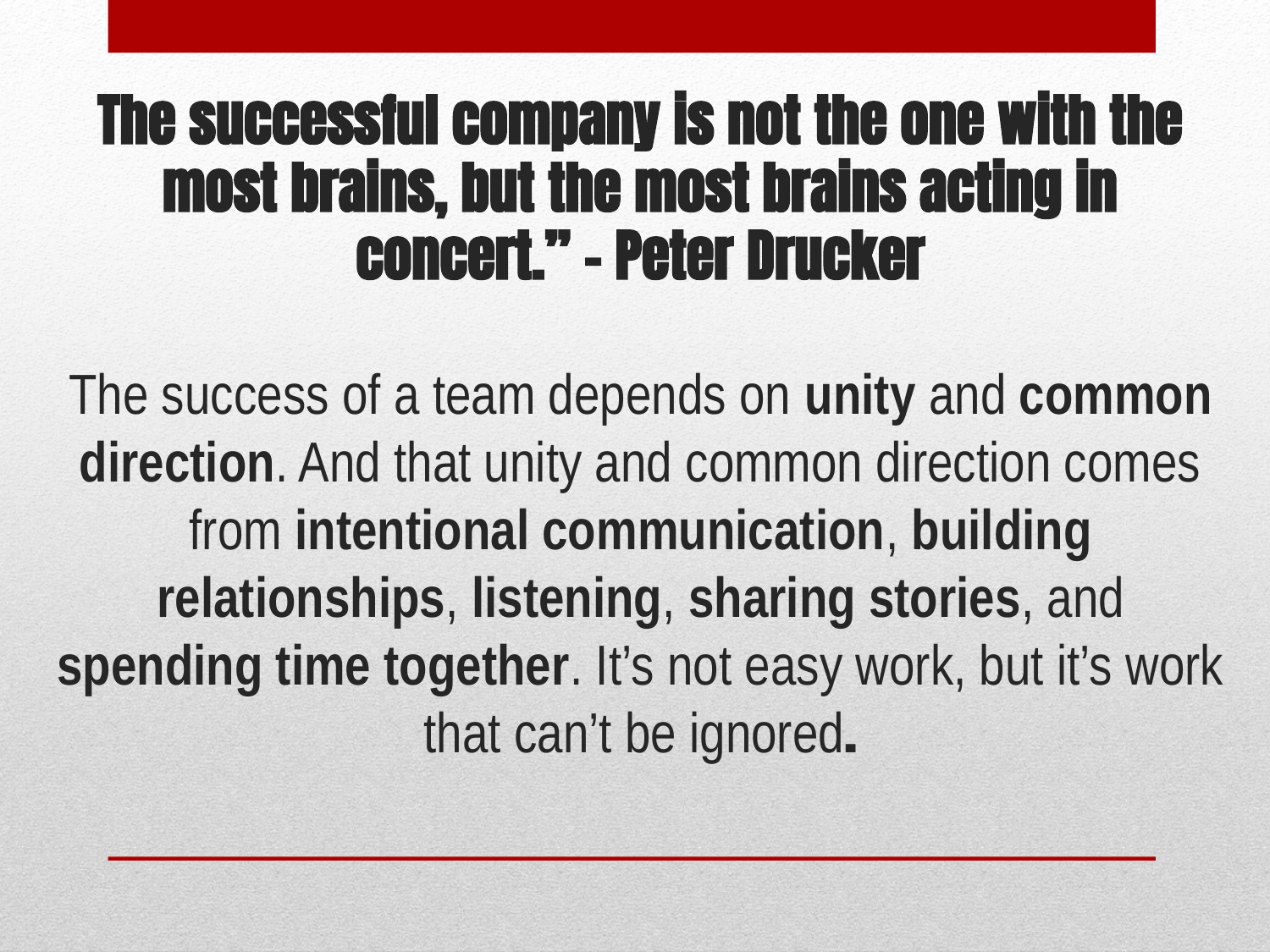

The successful company is not the one with the most brains, but the most brains acting in concert.” – Peter Drucker
The success of a team depends on unity and common direction. And that unity and common direction comes from intentional communication, building relationships, listening, sharing stories, and spending time together. It’s not easy work, but it’s work that can’t be ignored.